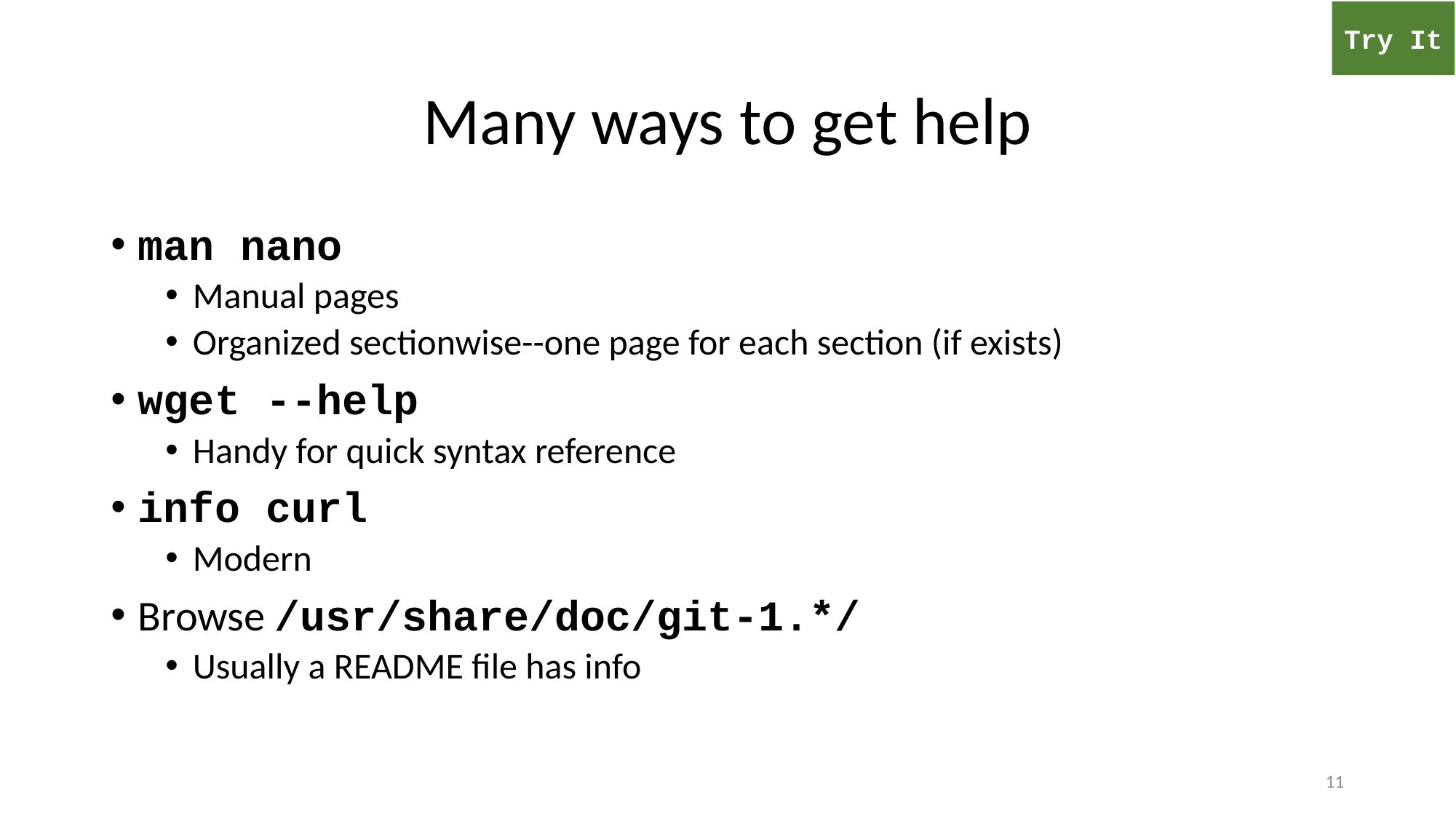

Try It
# Many ways to get help
man nano
Manual pages
Organized sectionwise--one page for each section (if exists)
wget --help
Handy for quick syntax reference
info curl
Modern
Browse /usr/share/doc/git-1.*/
Usually a README file has info
11